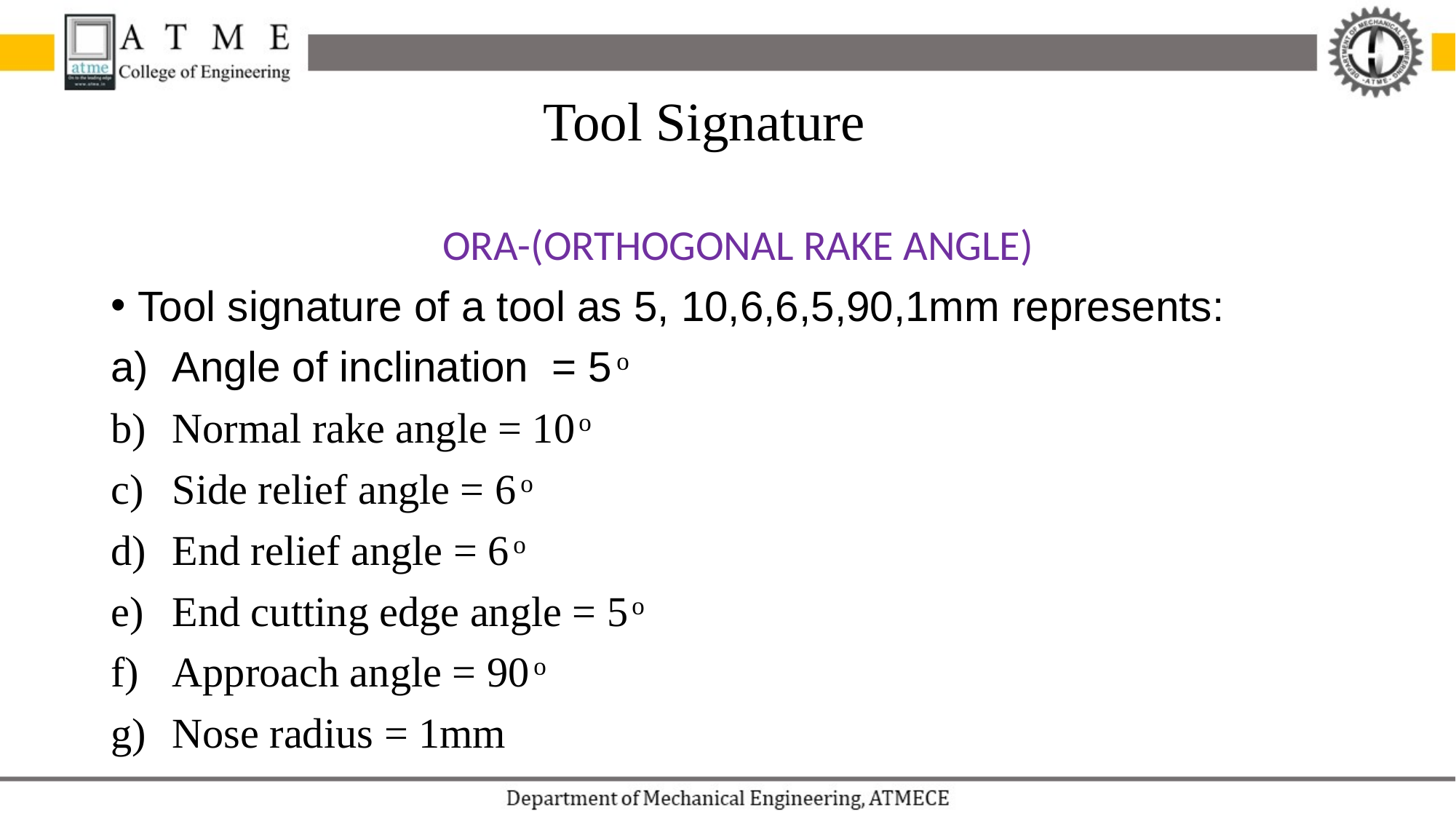

Tool Signature
ORA-(ORTHOGONAL RAKE ANGLE)
Tool signature of a tool as 5, 10,6,6,5,90,1mm represents:
Angle of inclination  = 5 ͦ
Normal rake angle = 10 ͦ
Side relief angle = 6 ͦ
End relief angle = 6 ͦ
End cutting edge angle = 5 ͦ
Approach angle = 90 ͦ
Nose radius = 1mm